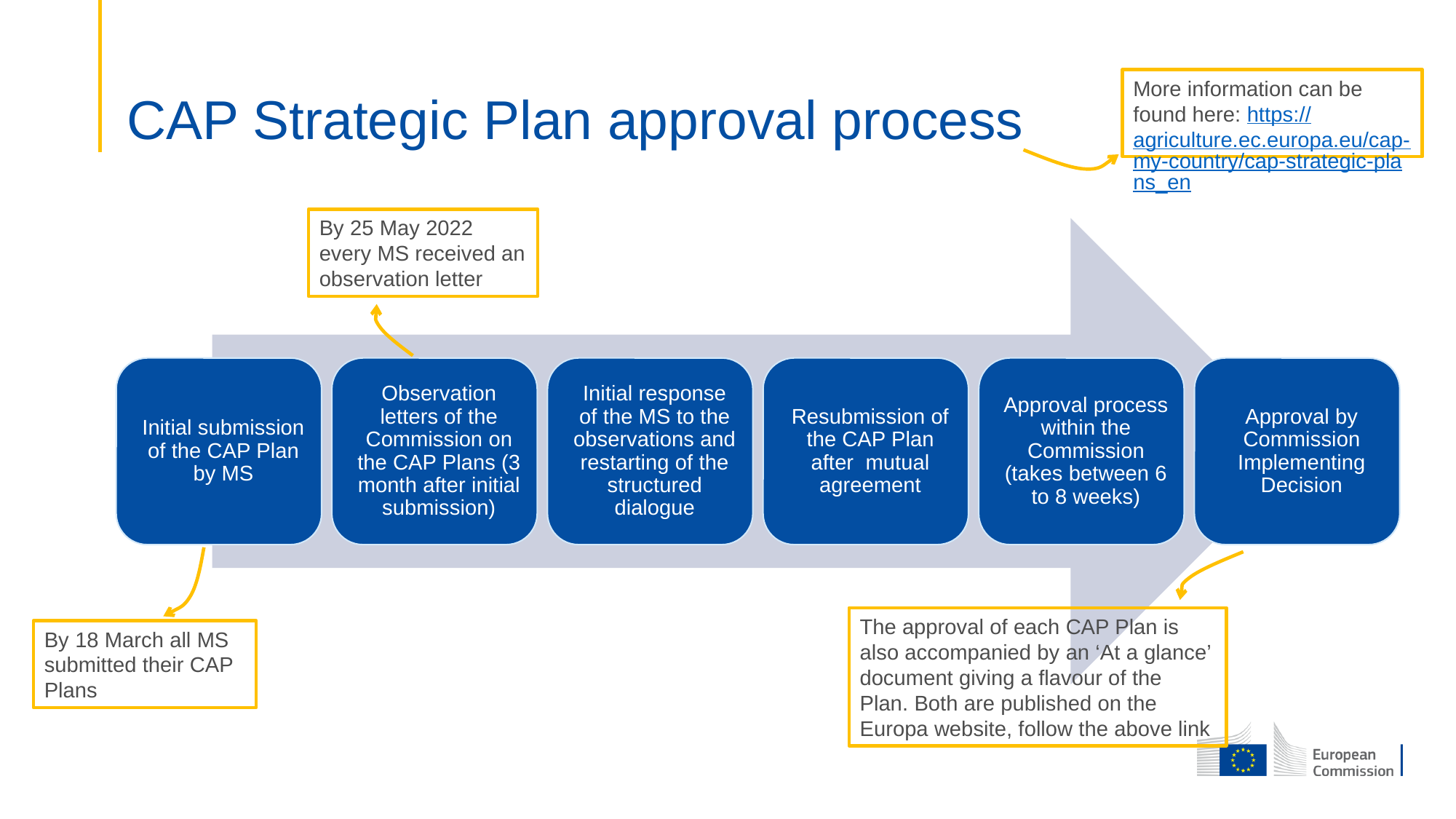

# CAP Strategic Plan approval process
More information can be found here: https://agriculture.ec.europa.eu/cap-my-country/cap-strategic-plans_en

By 25 May 2022 every MS received an observation letter
Initial submission of the CAP Plan by MS
Observation letters of the Commission on the CAP Plans (3 month after initial submission)
Initial response of the MS to the observations and restarting of the structured dialogue
Resubmission of the CAP Plan after  mutual agreement
Approval process within the Commission (takes between 6 to 8 weeks)
Approval by Commission Implementing Decision

The approval of each CAP Plan is also accompanied by an ‘At a glance’ document giving a flavour of the Plan. Both are published on the Europa website, follow the above link
By 18 March all MS submitted their CAP Plans